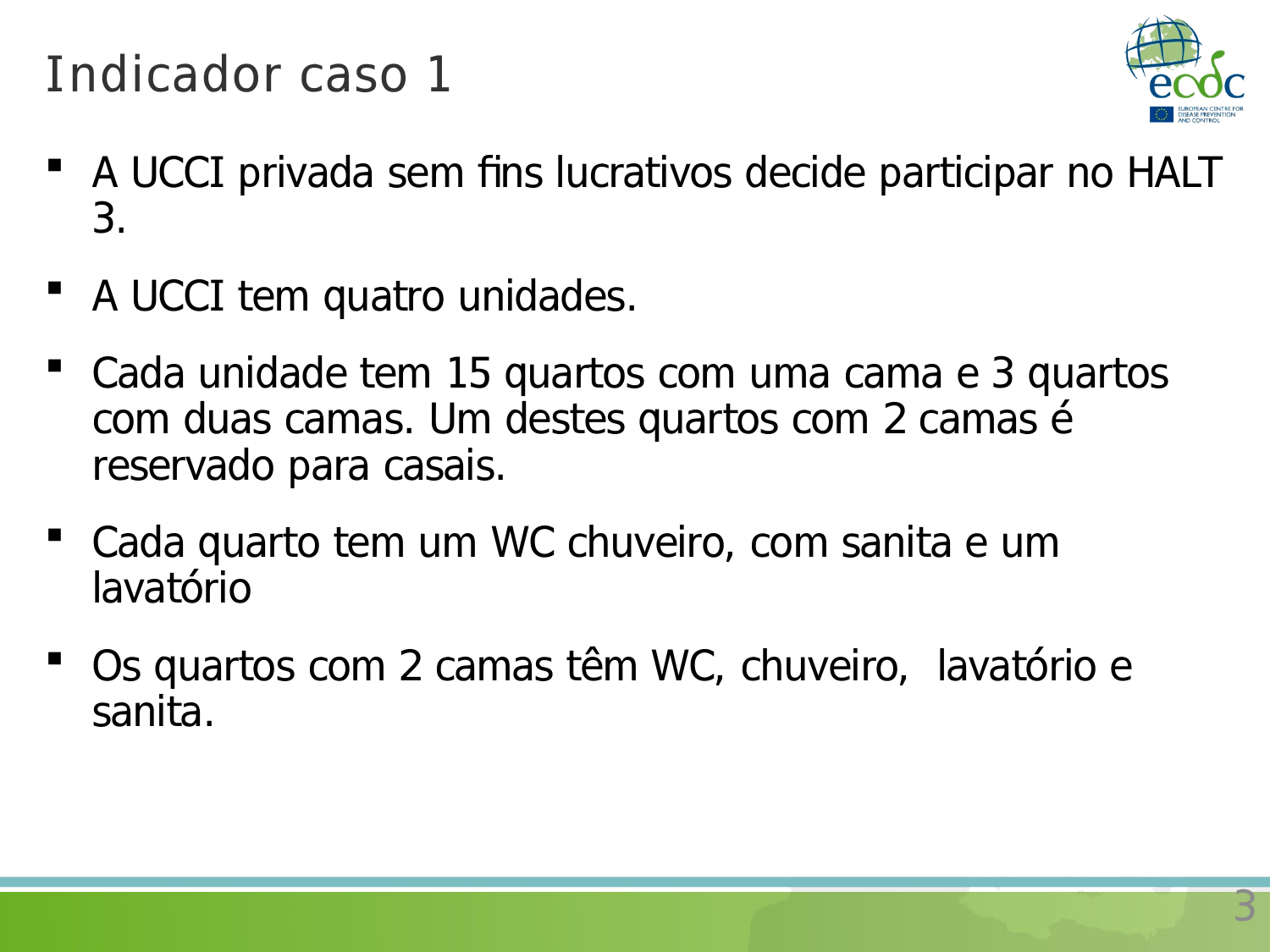

# Indicador caso 1
A UCCI privada sem fins lucrativos decide participar no HALT 3.
A UCCI tem quatro unidades.
Cada unidade tem 15 quartos com uma cama e 3 quartos com duas camas. Um destes quartos com 2 camas é reservado para casais.
Cada quarto tem um WC chuveiro, com sanita e um lavatório
Os quartos com 2 camas têm WC, chuveiro,  lavatório e sanita.

3